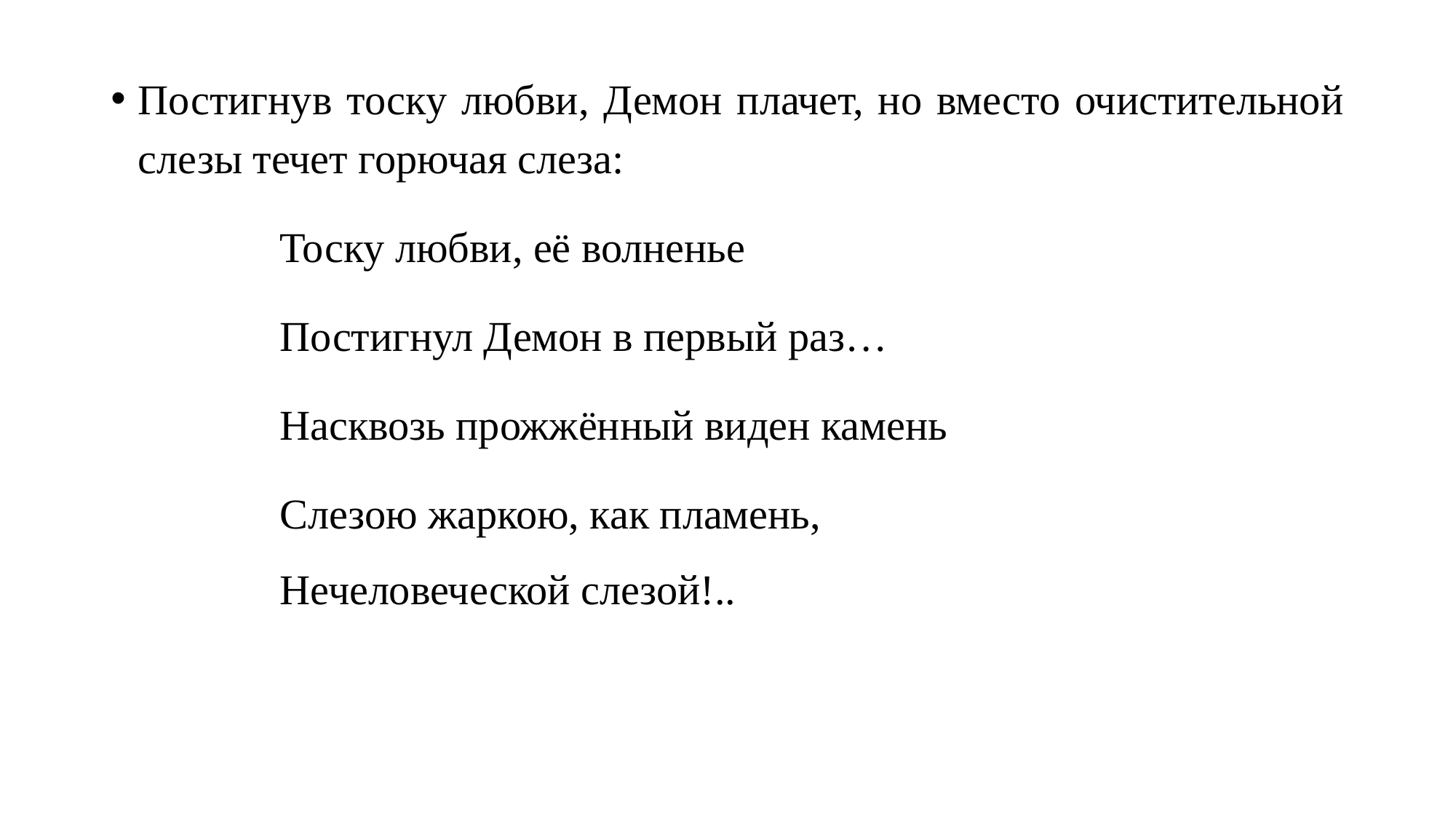

#
Постигнув тоску любви, Демон плачет, но вместо очистительной слезы течет горючая слеза:
                Тоску любви, её волненье
                Постигнул Демон в первый раз…
                Насквозь прожжённый виден камень
                Слезою жаркою, как пламень,
                Нечеловеческой слезой!..